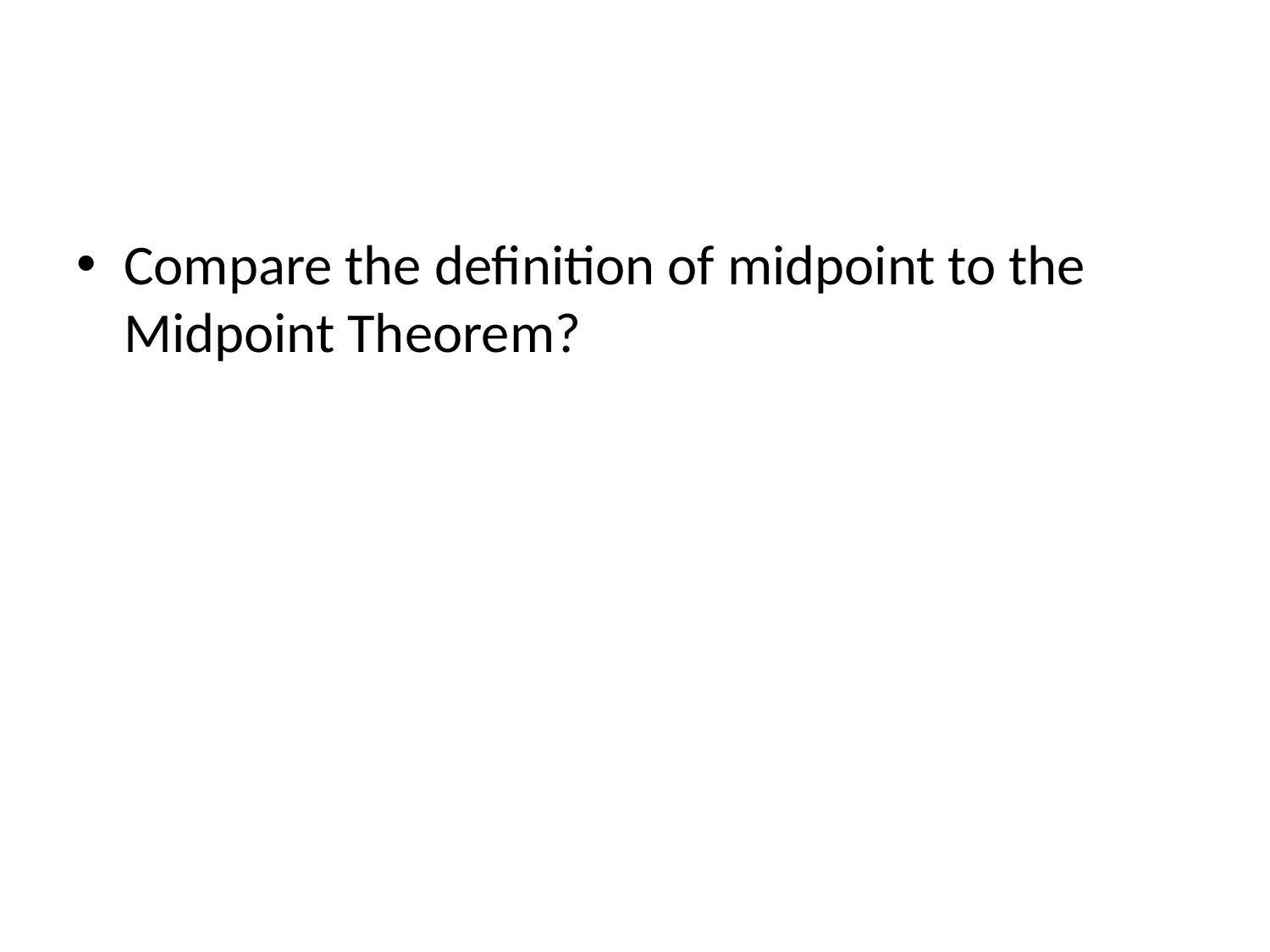

#
Compare the definition of midpoint to the Midpoint Theorem?